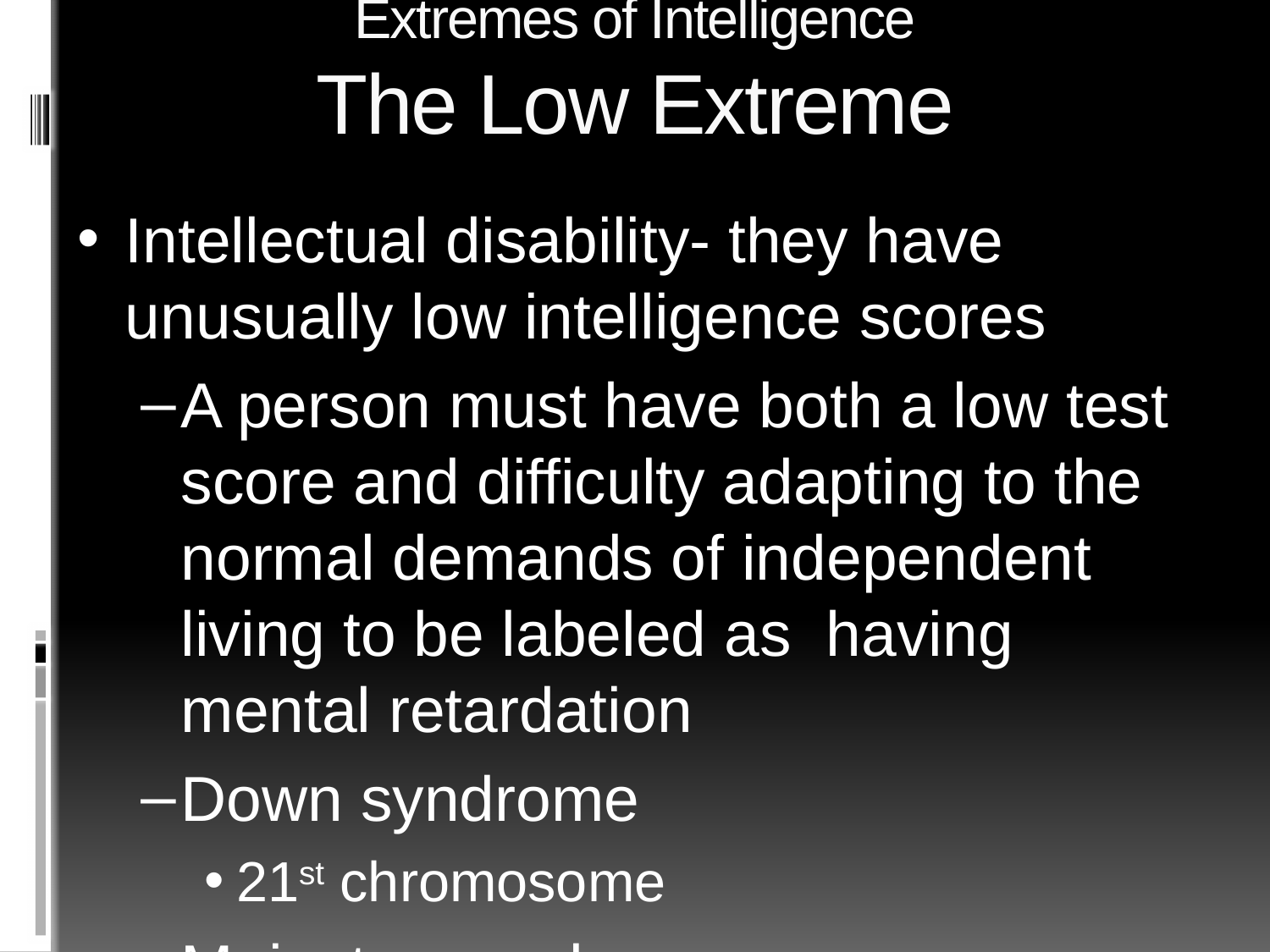

# Extremes of Intelligence The Low Extreme
Intellectual disability- they have unusually low intelligence scores
A person must have both a low test score and difficulty adapting to the normal demands of independent living to be labeled as  having mental retardation
Down syndrome
21st chromosome
Mainstreamed